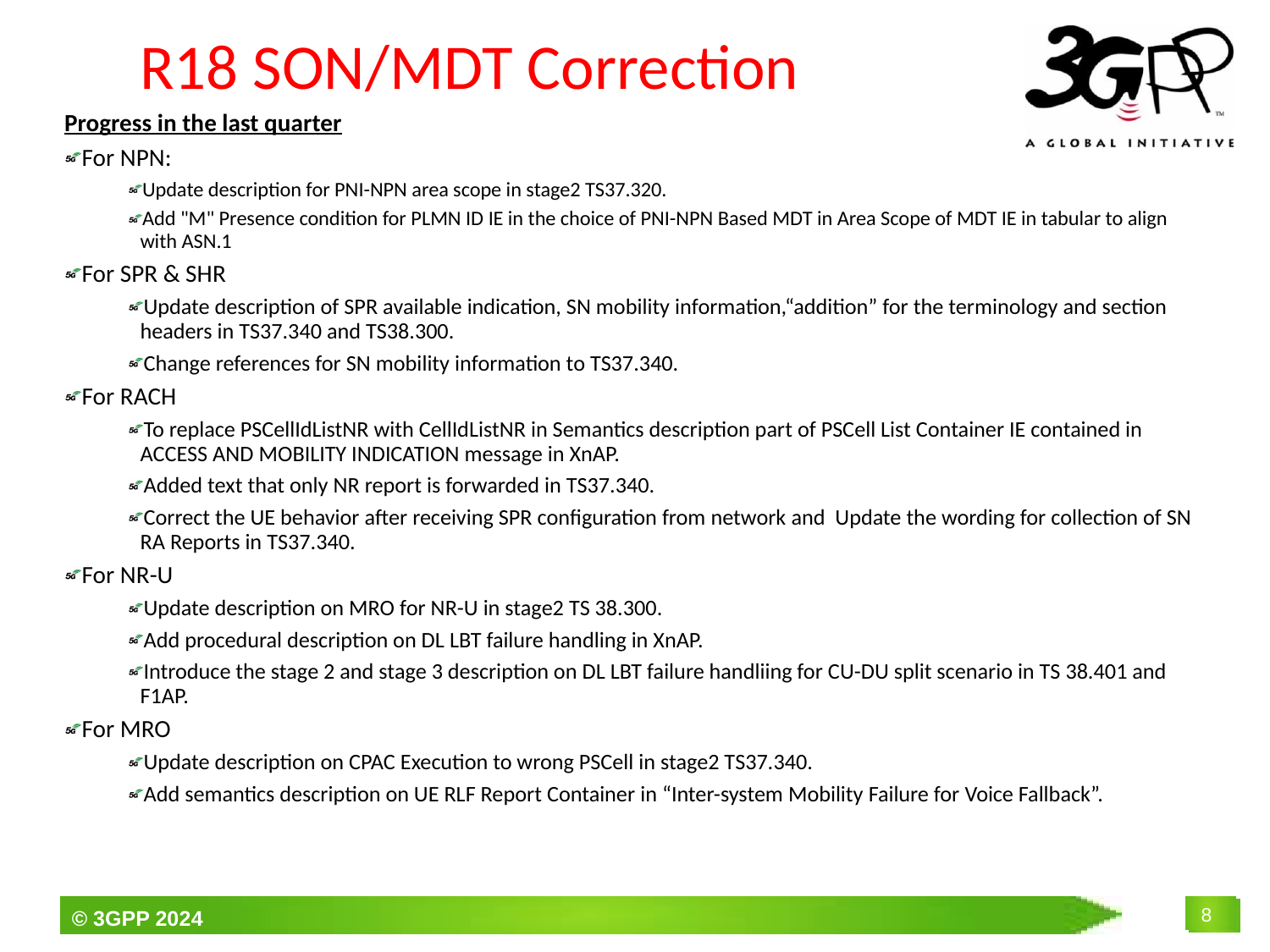

# R18 SON/MDT Correction
Progress in the last quarter
For NPN:
Update description for PNI-NPN area scope in stage2 TS37.320.
Add "M" Presence condition for PLMN ID IE in the choice of PNI-NPN Based MDT in Area Scope of MDT IE in tabular to align with ASN.1
For SPR & SHR
Update description of SPR available indication, SN mobility information,“addition” for the terminology and section headers in TS37.340 and TS38.300.
Change references for SN mobility information to TS37.340.
For RACH
To replace PSCellIdListNR with CellIdListNR in Semantics description part of PSCell List Container IE contained in ACCESS AND MOBILITY INDICATION message in XnAP.
Added text that only NR report is forwarded in TS37.340.
Correct the UE behavior after receiving SPR configuration from network and  Update the wording for collection of SN RA Reports in TS37.340.
For NR-U
Update description on MRO for NR-U in stage2 TS 38.300.
Add procedural description on DL LBT failure handling in XnAP.
Introduce the stage 2 and stage 3 description on DL LBT failure handliing for CU-DU split scenario in TS 38.401 and F1AP.
For MRO
Update description on CPAC Execution to wrong PSCell in stage2 TS37.340.
Add semantics description on UE RLF Report Container in “Inter-system Mobility Failure for Voice Fallback”.
8